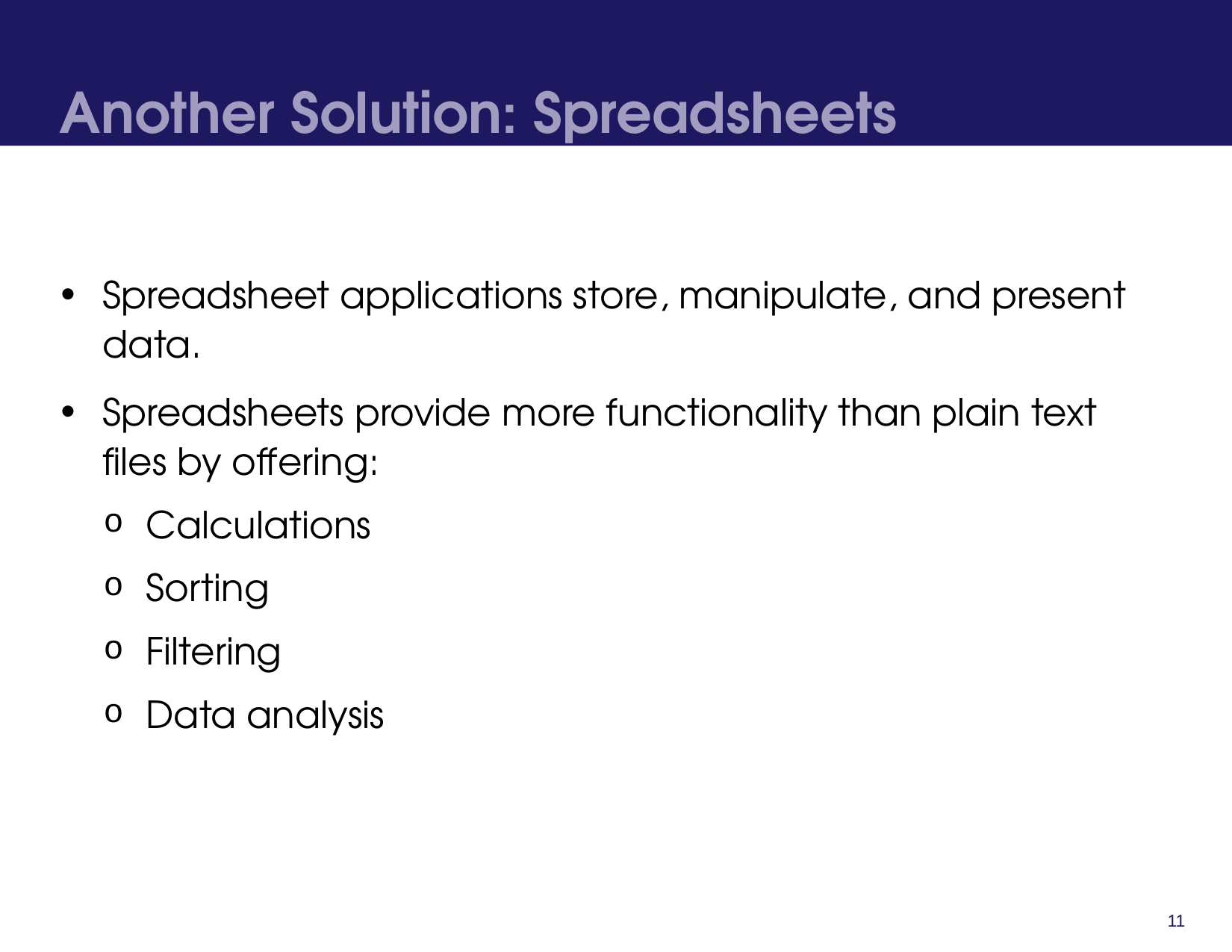

# Another Solution: Spreadsheets
Spreadsheet applications store, manipulate, and present data.
Spreadsheets provide more functionality than plain text files by offering:
Calculations
Sorting
Filtering
Data analysis

11